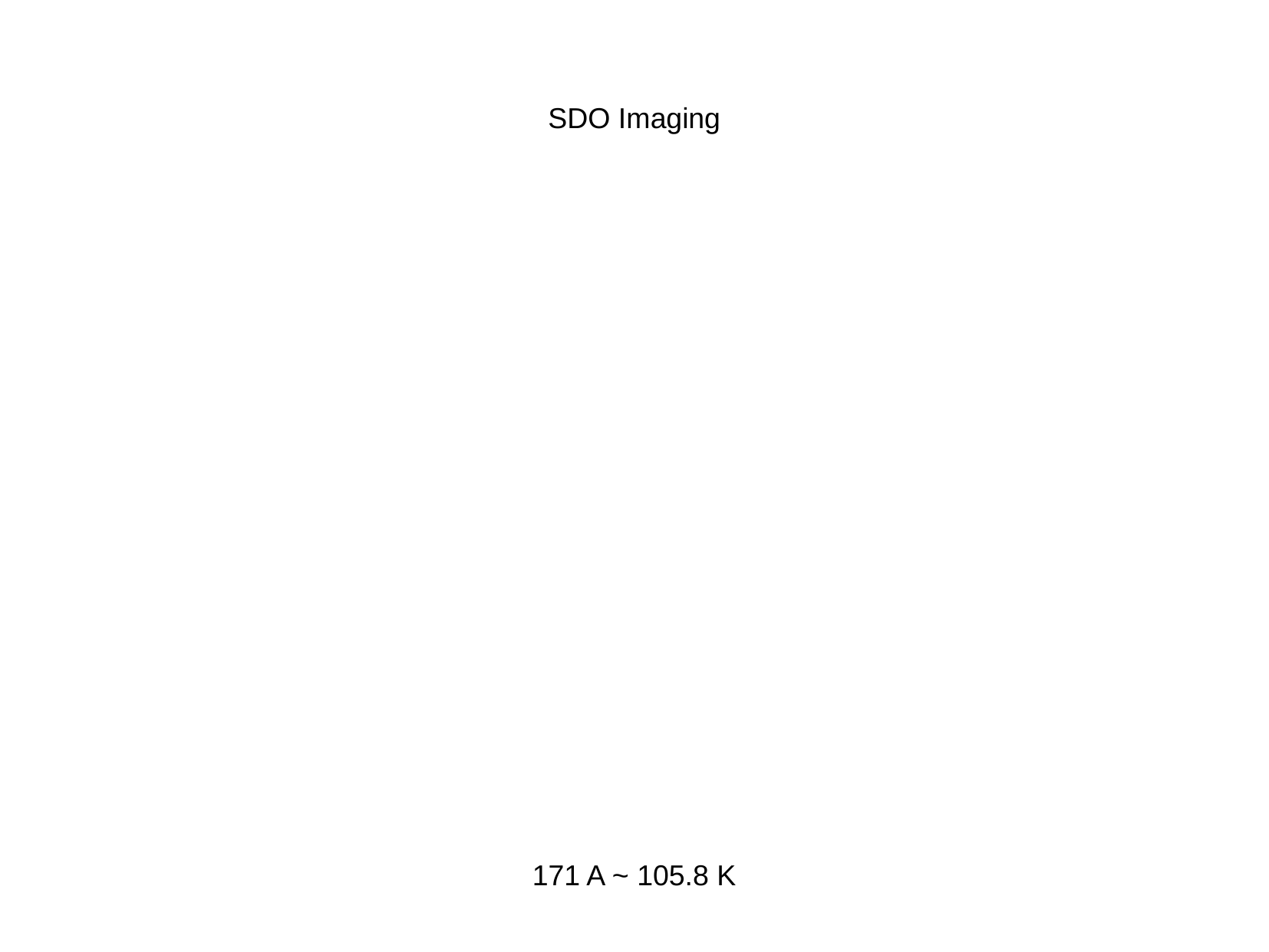

SDO Imaging
171 A ~ 105.8 K